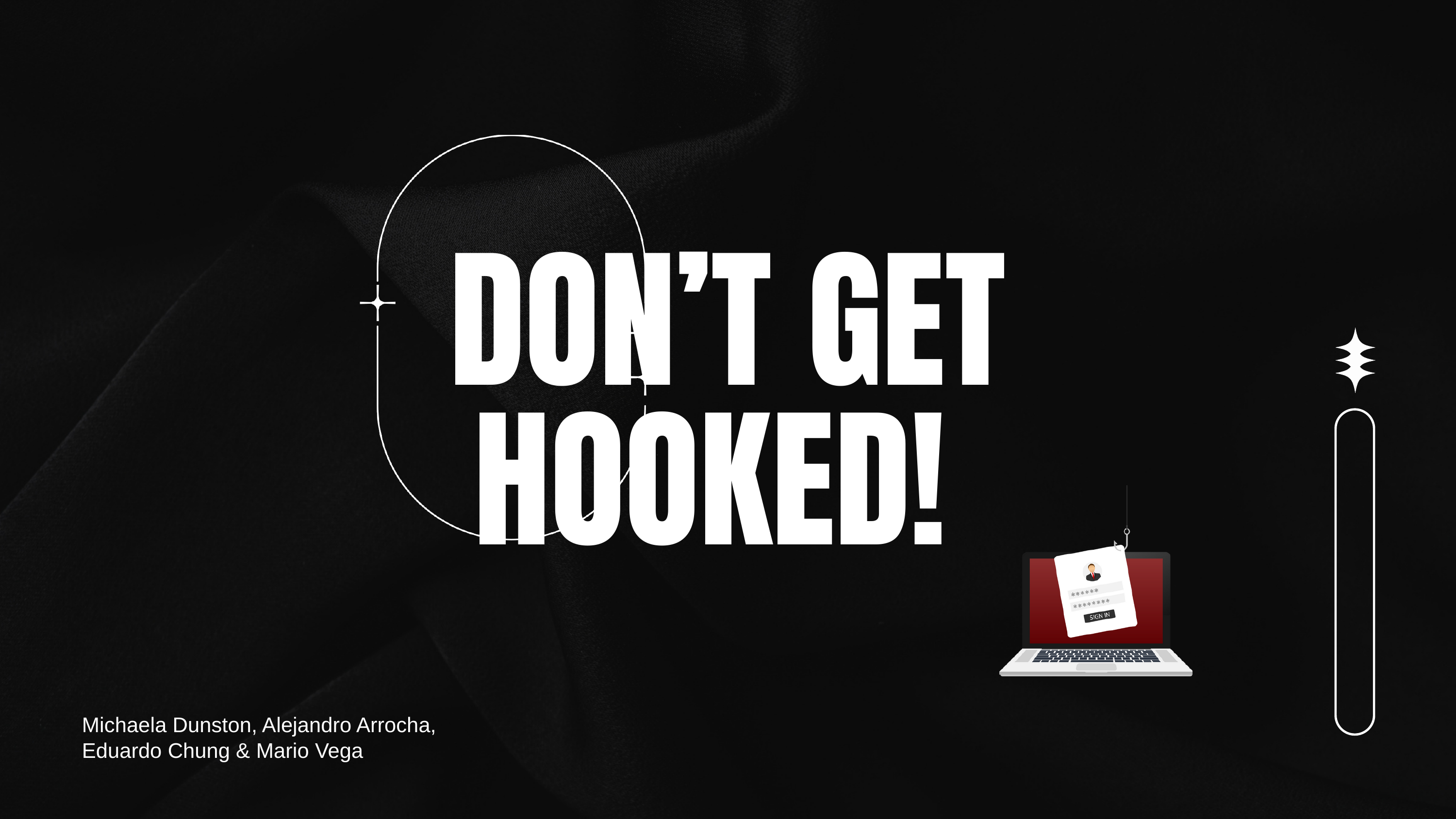

DON’T GET HOOKED!

Michaela Dunston, Alejandro Arrocha, Eduardo Chung & Mario Vega